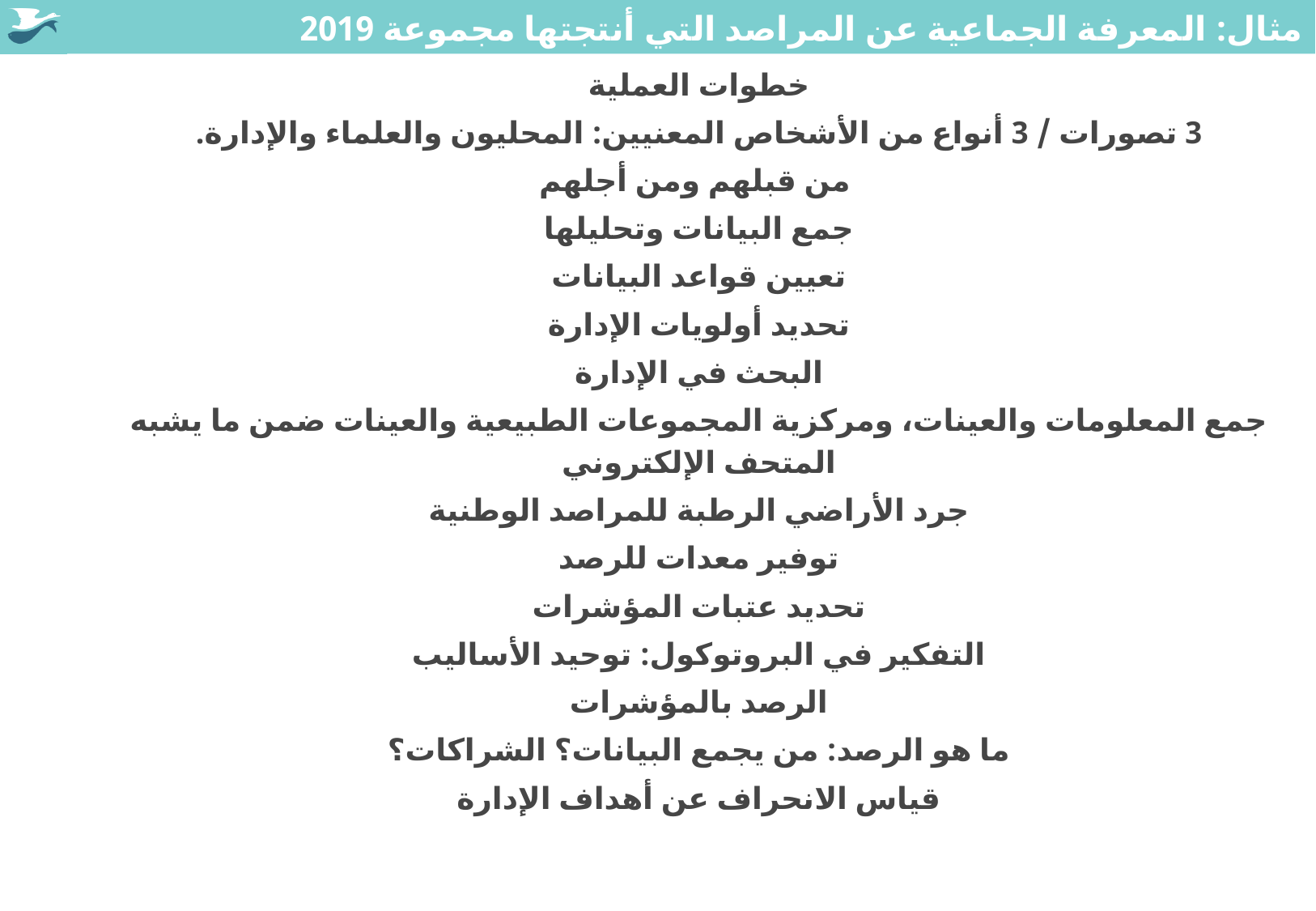

# مثال: المعرفة الجماعية عن المراصد التي أنتجتها مجموعة 2019
خطوات العملية
3 تصورات / 3 أنواع من الأشخاص المعنيين: المحليون والعلماء والإدارة.
 من قبلهم ومن أجلهم
جمع البيانات وتحليلها
تعيين قواعد البيانات
تحديد أولويات الإدارة
البحث في الإدارة
جمع المعلومات والعينات، ومركزية المجموعات الطبيعية والعينات ضمن ما يشبه المتحف الإلكتروني
جرد الأراضي الرطبة للمراصد الوطنية
توفير معدات للرصد
تحديد عتبات المؤشرات
التفكير في البروتوكول: توحيد الأساليب
الرصد بالمؤشرات
ما هو الرصد: من يجمع البيانات؟ الشراكات؟
قياس الانحراف عن أهداف الإدارة